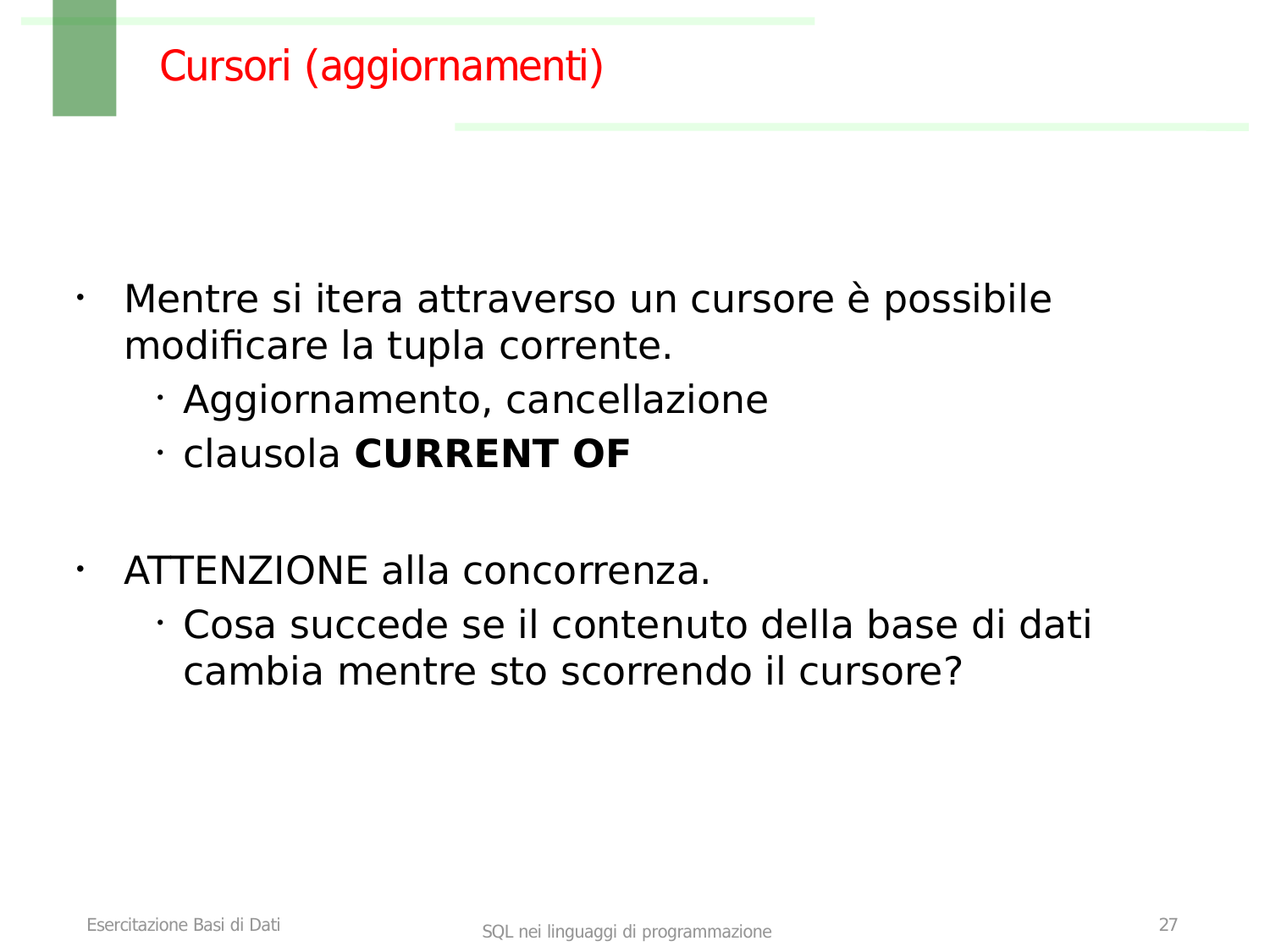

# Cursori (aggiornamenti)
Mentre si itera attraverso un cursore è possibile modificare la tupla corrente.
Aggiornamento, cancellazione
clausola CURRENT OF

ATTENZIONE alla concorrenza.
Cosa succede se il contenuto della base di dati cambia mentre sto scorrendo il cursore?
SQL nei linguaggi di programmazione